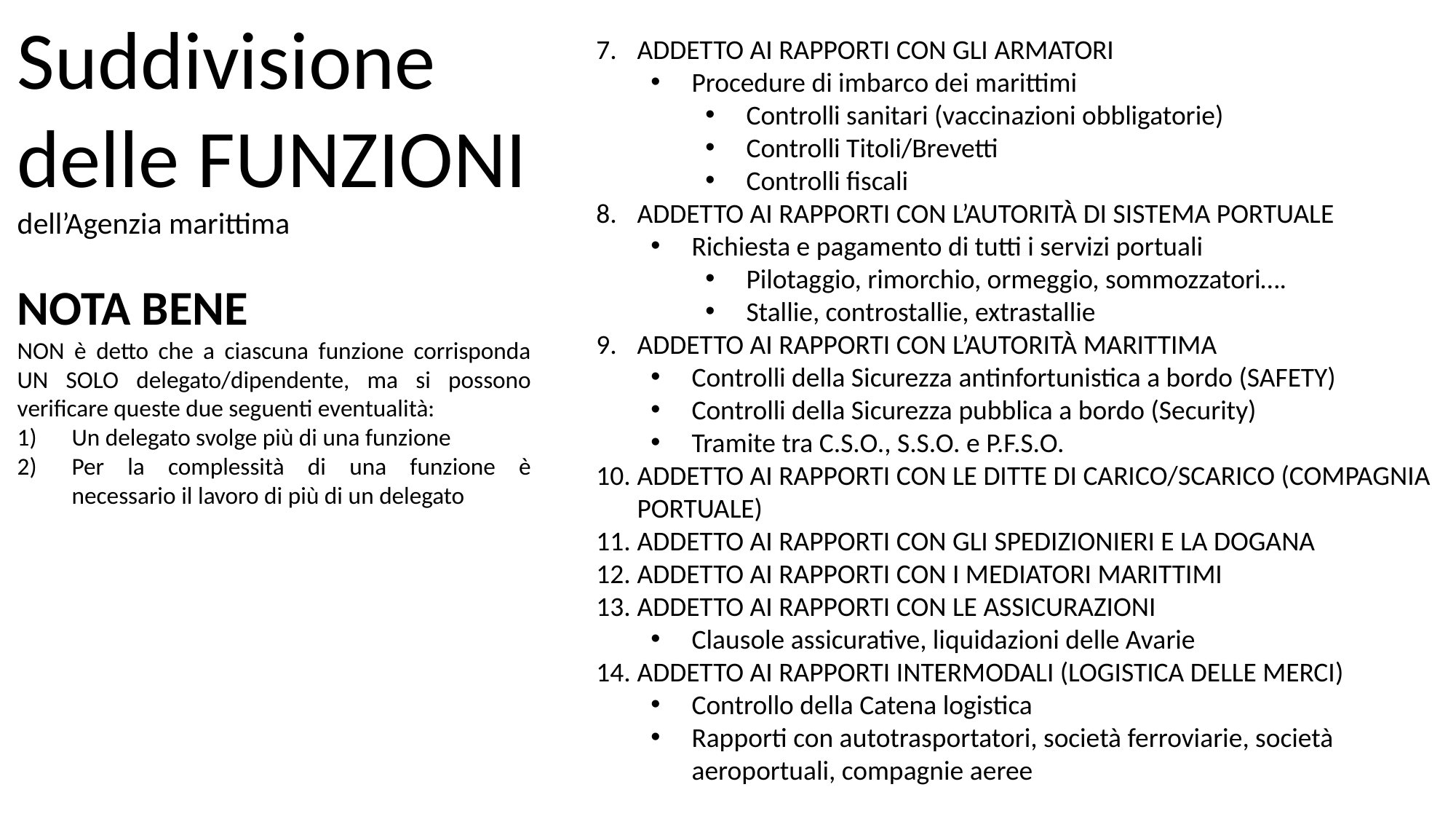

Suddivisione delle FUNZIONI
dell’Agenzia marittima

NOTA BENE
NON è detto che a ciascuna funzione corrisponda UN SOLO delegato/dipendente, ma si possono verificare queste due seguenti eventualità:
Un delegato svolge più di una funzione
Per la complessità di una funzione è necessario il lavoro di più di un delegato
ADDETTO AI RAPPORTI CON GLI ARMATORI
Procedure di imbarco dei marittimi
Controlli sanitari (vaccinazioni obbligatorie)
Controlli Titoli/Brevetti
Controlli fiscali
ADDETTO AI RAPPORTI CON L’AUTORITÀ DI SISTEMA PORTUALE
Richiesta e pagamento di tutti i servizi portuali
Pilotaggio, rimorchio, ormeggio, sommozzatori….
Stallie, controstallie, extrastallie
ADDETTO AI RAPPORTI CON L’AUTORITÀ MARITTIMA
Controlli della Sicurezza antinfortunistica a bordo (SAFETY)
Controlli della Sicurezza pubblica a bordo (Security)
Tramite tra C.S.O., S.S.O. e P.F.S.O.
ADDETTO AI RAPPORTI CON LE DITTE DI CARICO/SCARICO (COMPAGNIA PORTUALE)
ADDETTO AI RAPPORTI CON GLI SPEDIZIONIERI E LA DOGANA
ADDETTO AI RAPPORTI CON I MEDIATORI MARITTIMI
ADDETTO AI RAPPORTI CON LE ASSICURAZIONI
Clausole assicurative, liquidazioni delle Avarie
ADDETTO AI RAPPORTI INTERMODALI (LOGISTICA DELLE MERCI)
Controllo della Catena logistica
Rapporti con autotrasportatori, società ferroviarie, società aeroportuali, compagnie aeree